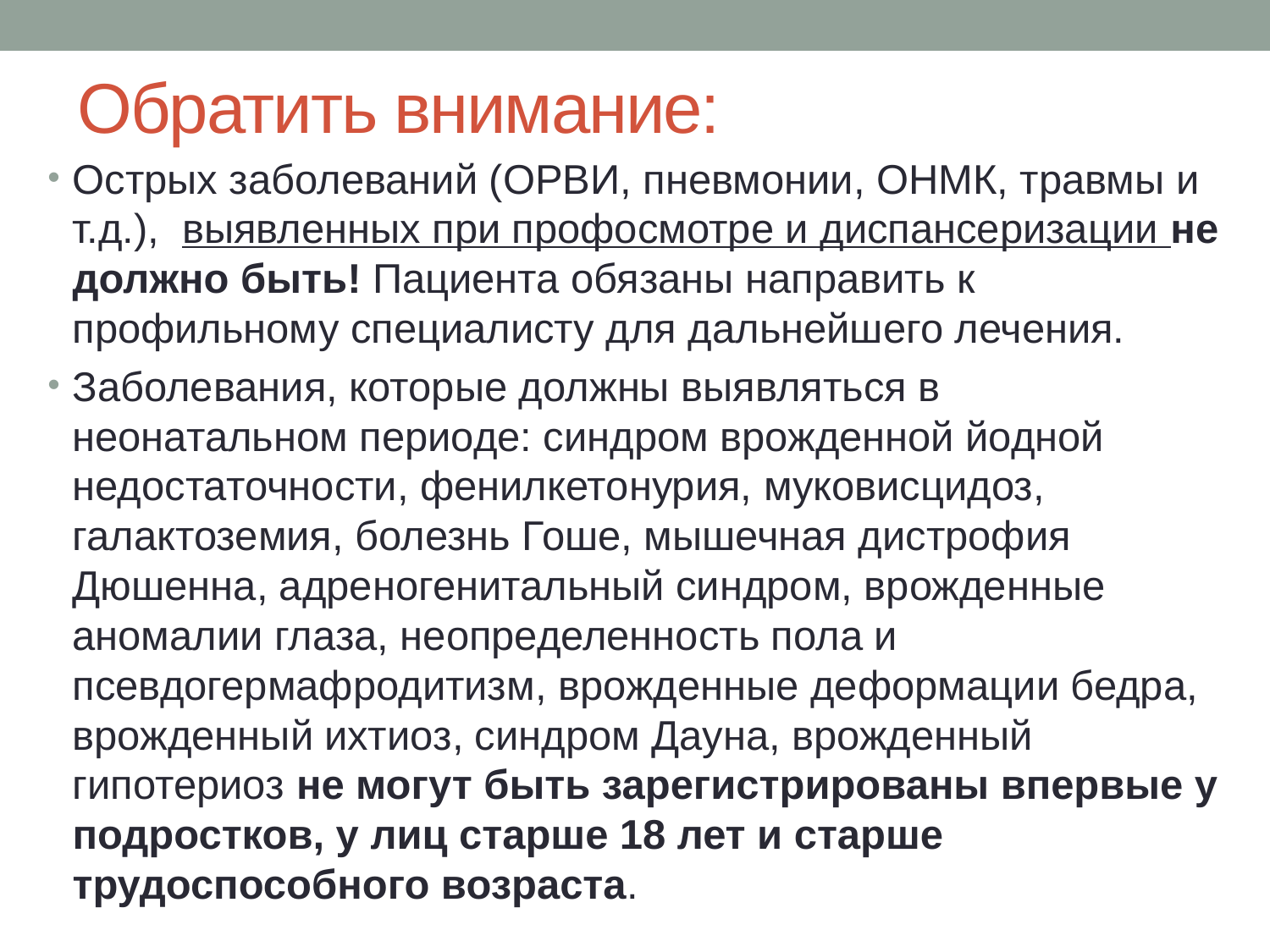

# Обратить внимание:
Острых заболеваний (ОРВИ, пневмонии, ОНМК, травмы и т.д.),  выявленных при профосмотре и диспансеризации не должно быть! Пациента обязаны направить к профильному специалисту для дальнейшего лечения.
Заболевания, которые должны выявляться в неонатальном периоде: синдром врожденной йодной недостаточности, фенилкетонурия, муковисцидоз, галактоземия, болезнь Гоше, мышечная дистрофия Дюшенна, адреногенитальный синдром, врожденные аномалии глаза, неопределенность пола и псевдогермафродитизм, врожденные деформации бедра, врожденный ихтиоз, синдром Дауна, врожденный гипотериоз не могут быть зарегистрированы впервые у подростков, у лиц старше 18 лет и старше трудоспособного возраста.